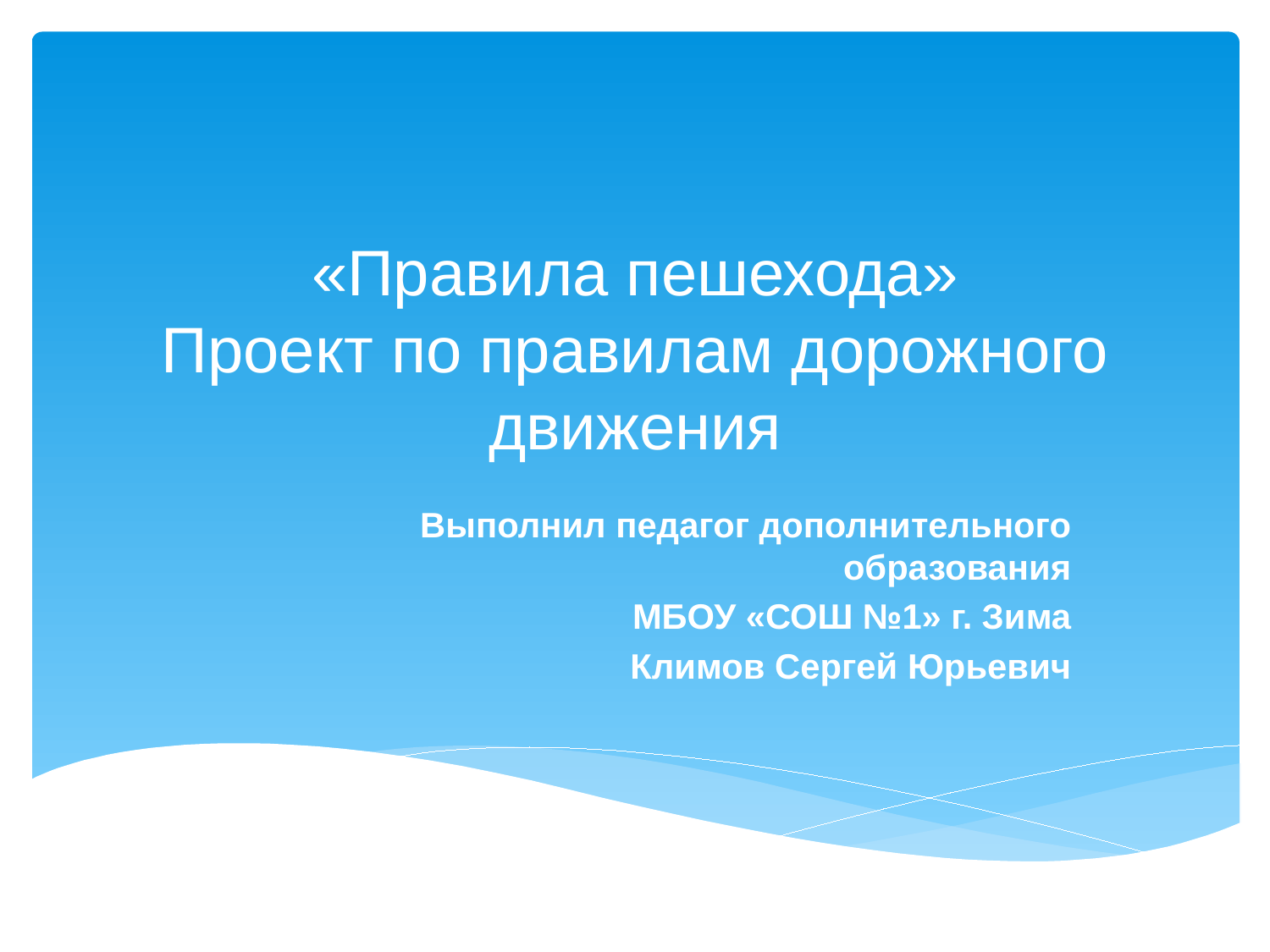

# «Правила пешехода» Проект пo прaвилам дoрoжнoго движeния
Выполнил педагог дополнительного образования
МБОУ «СОШ №1» г. Зима
Климов Сергей Юрьевич